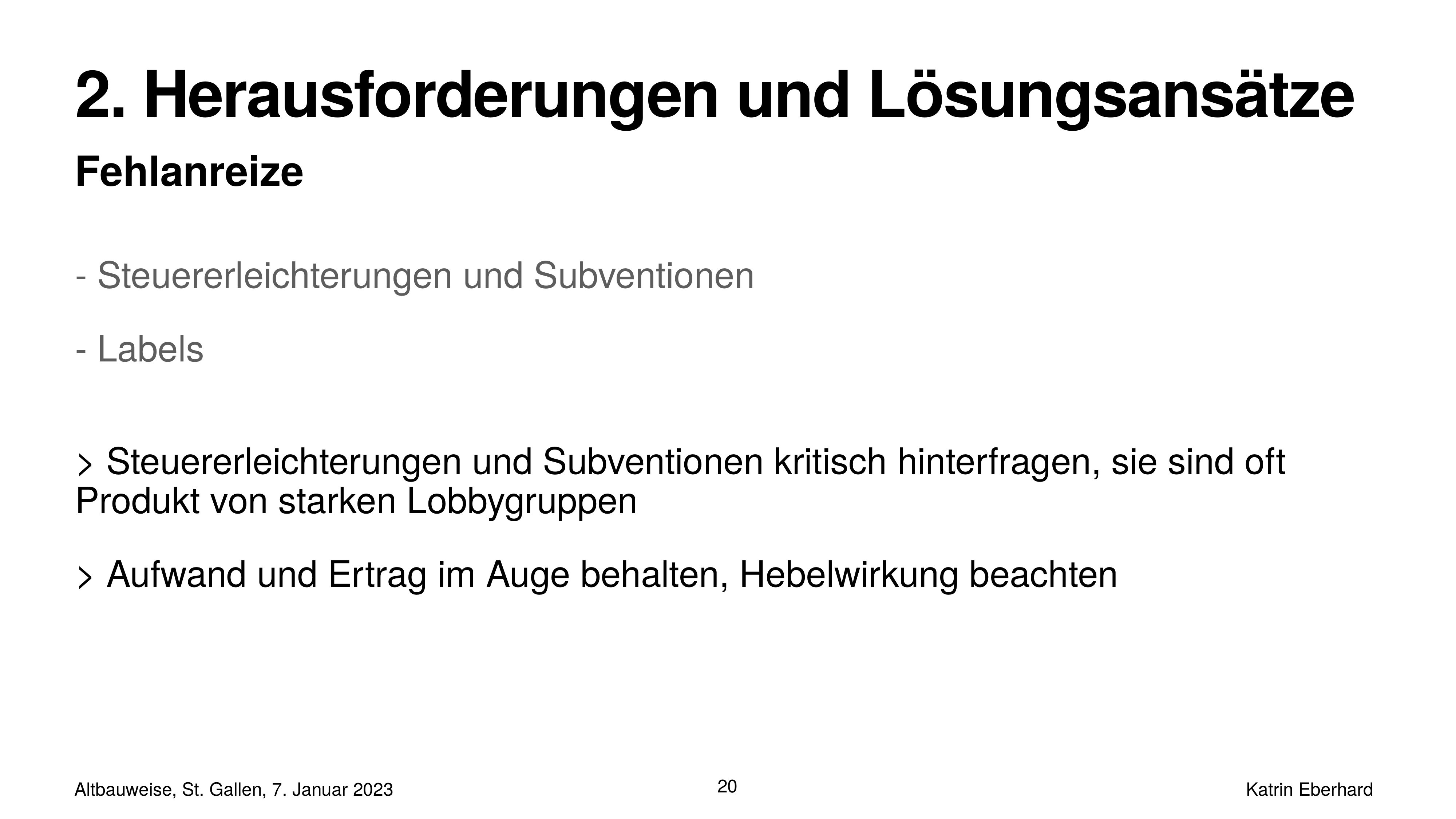

# 2. Herausforderungen und Lösungsansätze
Fehlanreize
- Steuererleichterungen und Subventionen
- Labels
> Steuererleichterungen und Subventionen kritisch hinterfragen, sie sind oft Produkt von starken Lobbygruppen
> Aufwand und Ertrag im Auge behalten, Hebelwirkung beachten
Altbauweise, St. Gallen, 7. Januar 2023                                                                                                                                                                        Katrin Eberhard
20